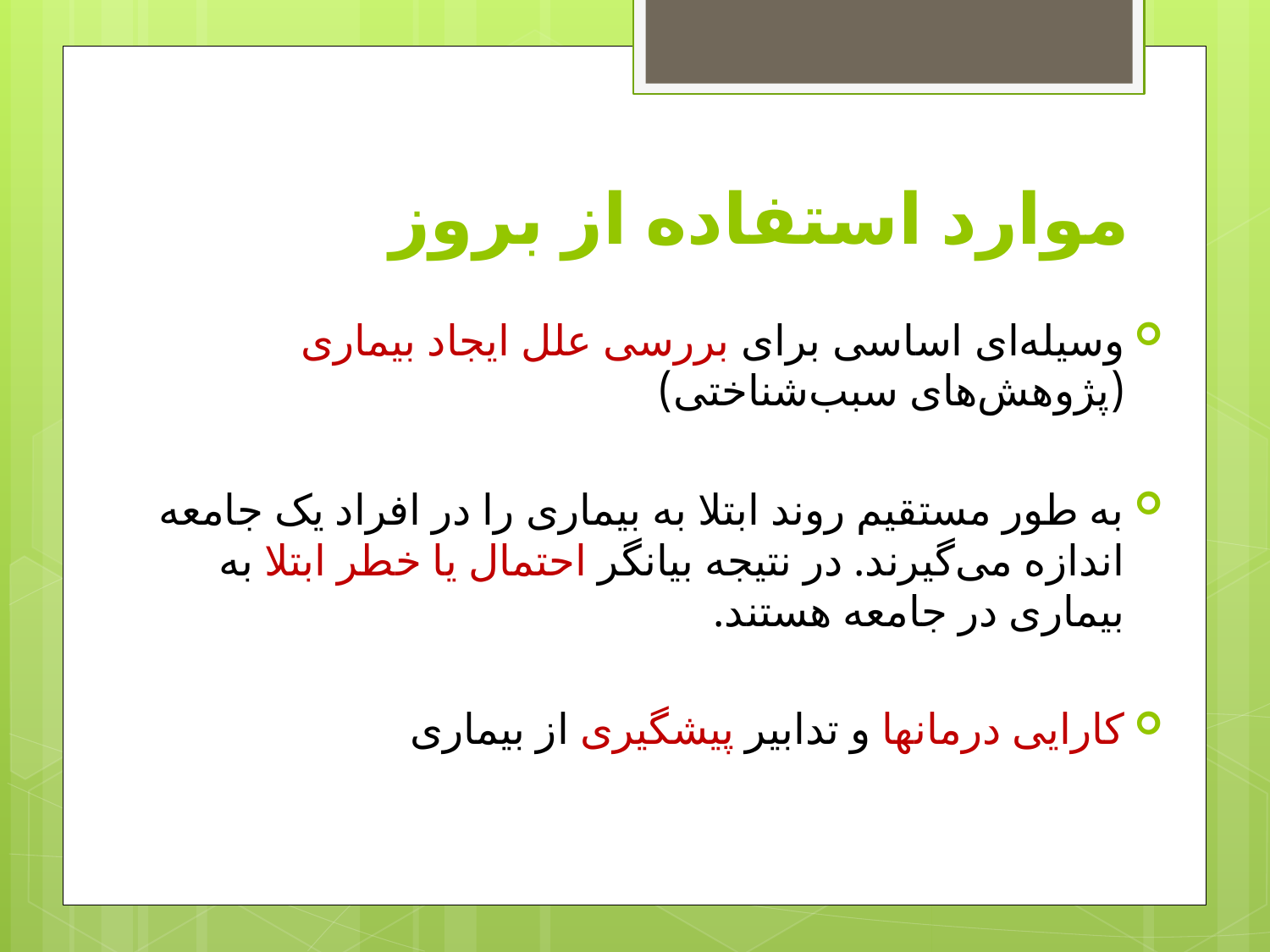

# موارد استفاده از بروز
وسیله‌ای اساسی برای بررسی علل ایجاد بیماری (پژوهش‌های سبب‌شناختی)

به طور مستقیم روند ابتلا به بیماری را در افراد یک جامعه اندازه می‌گیرند. در نتیجه بیانگر احتمال یا خطر ابتلا به بیماری در جامعه هستند.

کارایی درمانها و تدابیر پیشگیری از بیماری